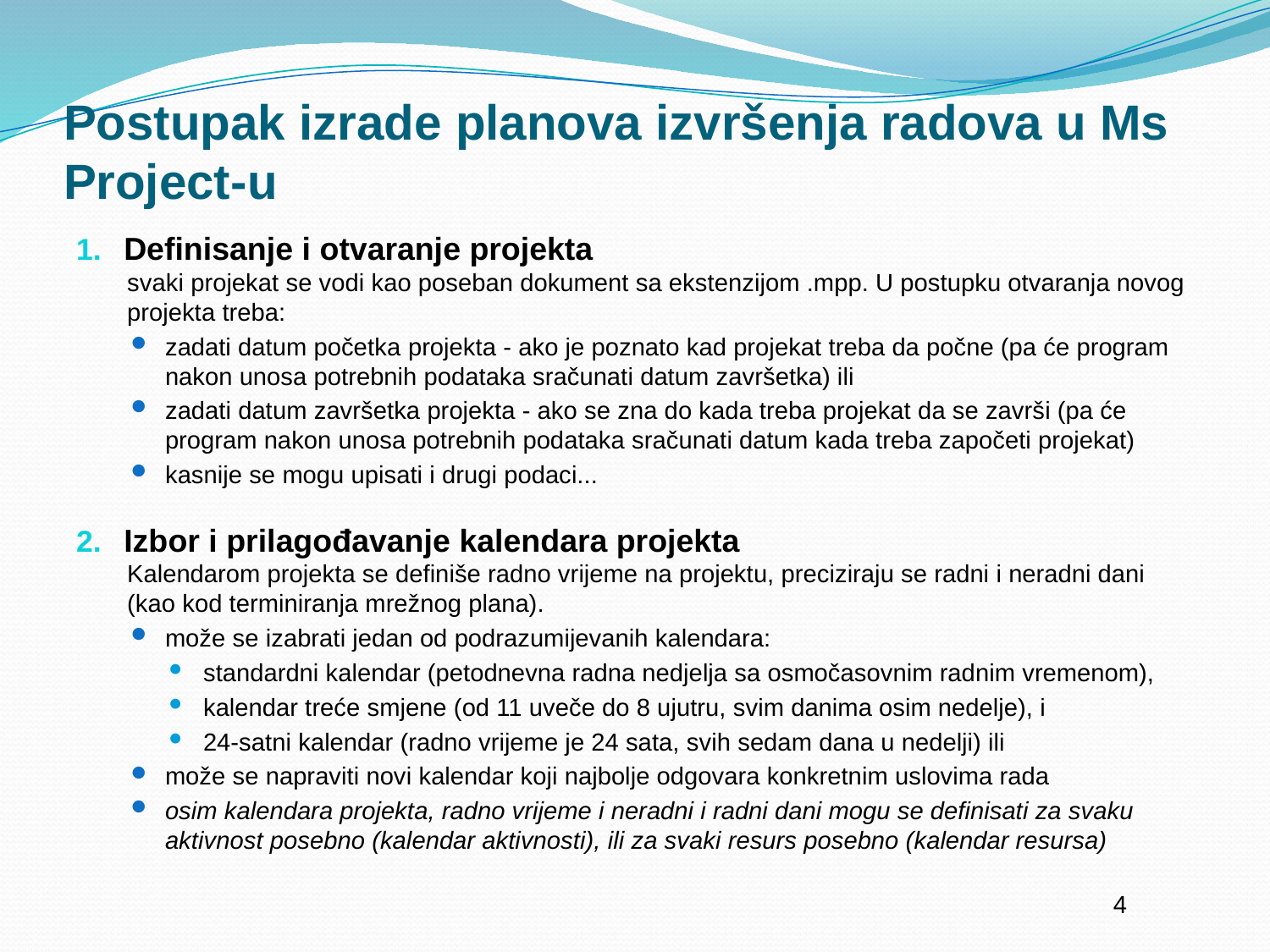

# Postupak izrade planova izvršenja radova u Ms Project-u
Definisanje i otvaranje projekta
svaki projekat se vodi kao poseban dokument sa ekstenzijom .mpp. U postupku otvaranja novog projekta treba:
zadati datum početka projekta - ako je poznato kad projekat treba da počne (pa će program nakon unosa potrebnih podataka sračunati datum završetka) ili
zadati datum završetka projekta - ako se zna do kada treba projekat da se završi (pa će program nakon unosa potrebnih podataka sračunati datum kada treba započeti projekat)
kasnije se mogu upisati i drugi podaci...
Izbor i prilagođavanje kalendara projekta
Kalendarom projekta se definiše radno vrijeme na projektu, preciziraju se radni i neradni dani (kao kod terminiranja mrežnog plana).
može se izabrati jedan od podrazumijevanih kalendara:
standardni kalendar (petodnevna radna nedjelja sa osmočasovnim radnim vremenom),
kalendar treće smjene (od 11 uveče do 8 ujutru, svim danima osim nedelje), i
24-satni kalendar (radno vrijeme je 24 sata, svih sedam dana u nedelji) ili
može se napraviti novi kalendar koji najbolje odgovara konkretnim uslovima rada
osim kalendara projekta, radno vrijeme i neradni i radni dani mogu se definisati za svaku aktivnost posebno (kalendar aktivnosti), ili za svaki resurs posebno (kalendar resursa)

4